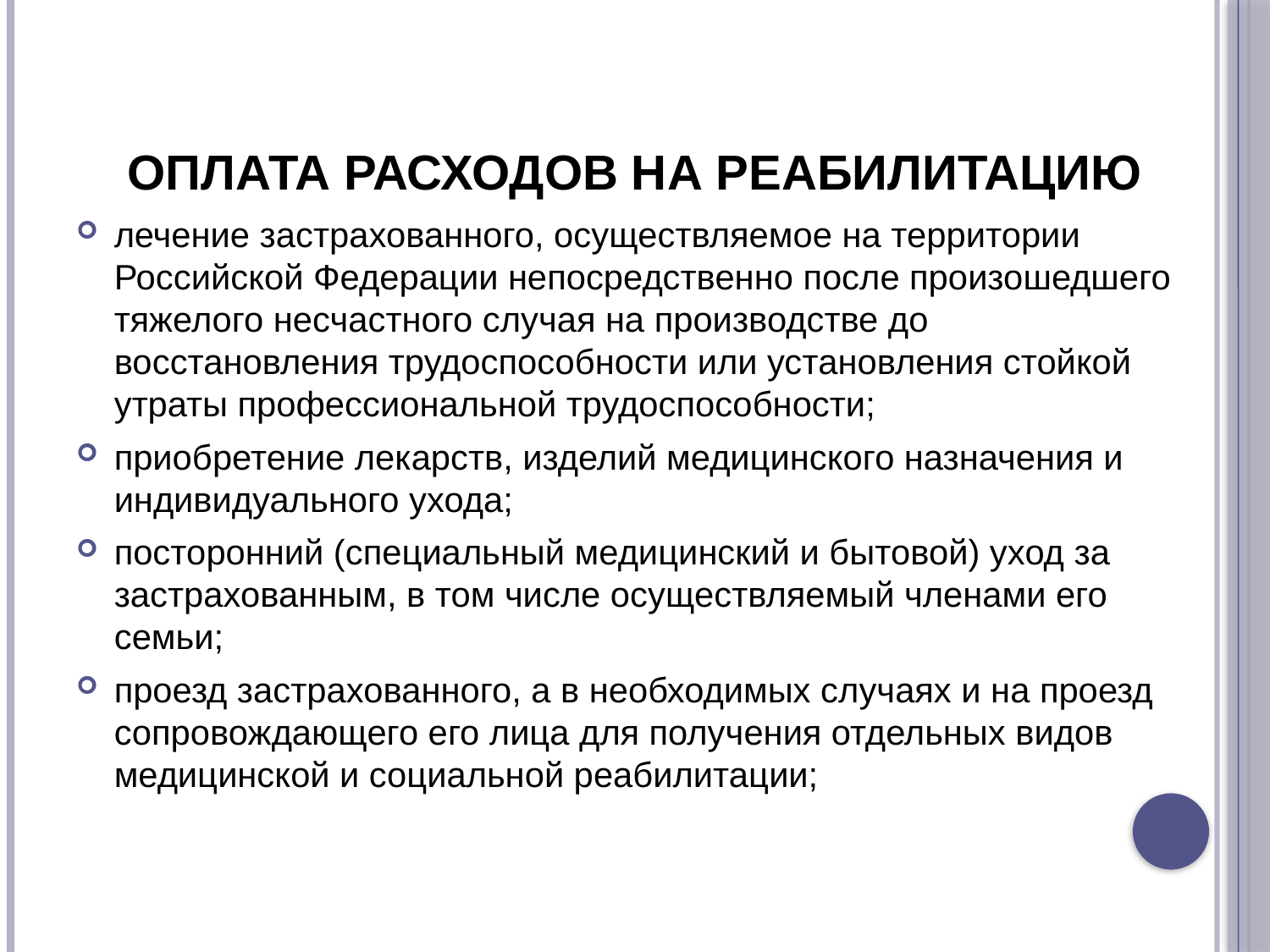

# ОПЛАТА РАСХОДОВ НА РЕАБИЛИТАЦИЮ
лечение застрахованного, осуществляемое на территории Российской Федерации непосредственно после произошедшего тяжелого несчастного случая на производстве до восстановления трудоспособности или установления стойкой утраты профессиональной трудоспособности;
приобретение лекарств, изделий медицинского назначения и индивидуального ухода;
посторонний (специальный медицинский и бытовой) уход за застрахованным, в том числе осуществляемый членами его семьи;
проезд застрахованного, а в необходимых случаях и на проезд сопровождающего его лица для получения отдельных видов медицинской и социальной реабилитации;